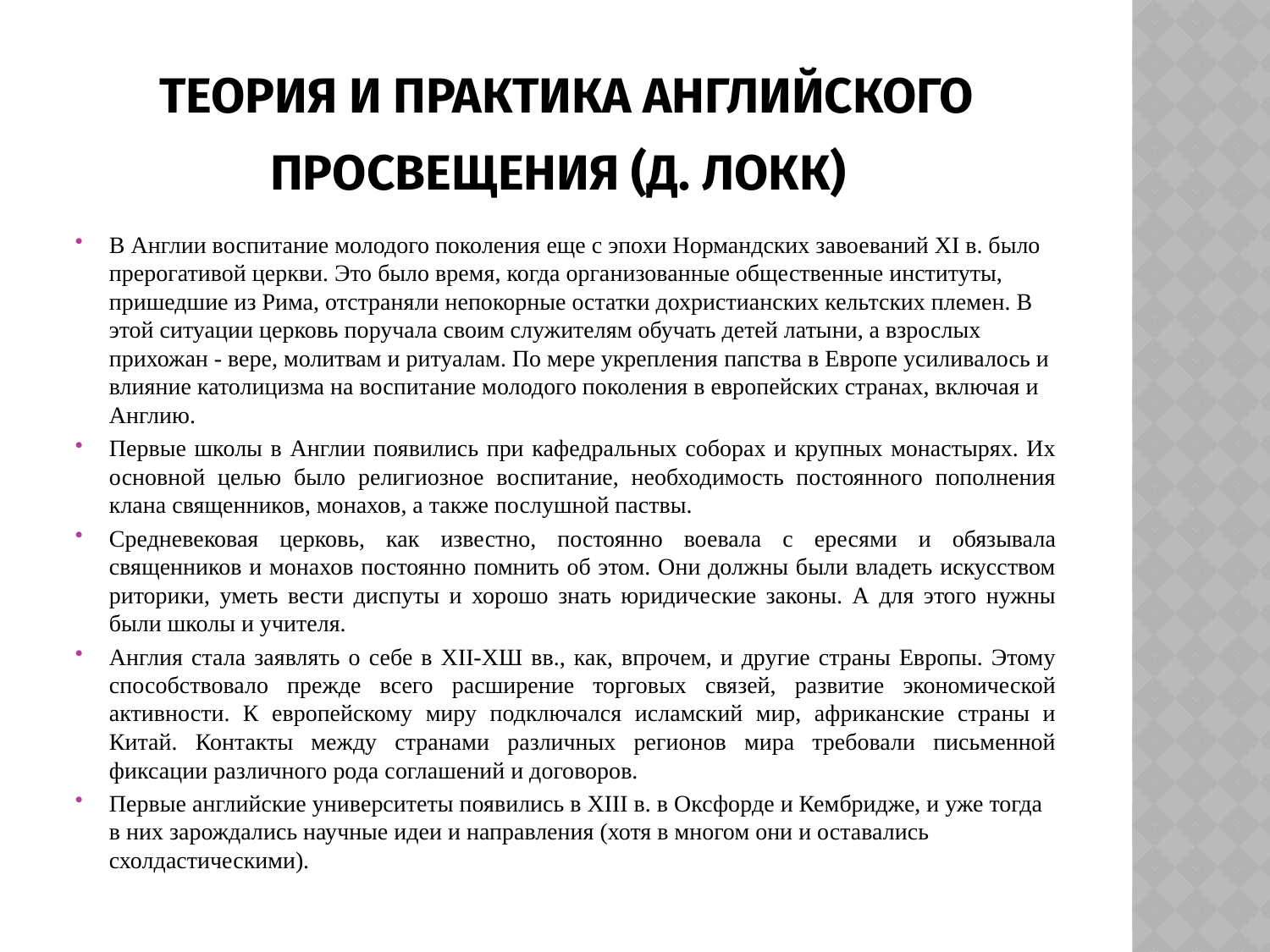

# Теория и практика английского просвещения (Д. Локк)
В Англии воспитание молодого поколения еще с эпохи Нормандских завоеваний XI в. было прерогативой церкви. Это было время, когда организованные общественные институты, пришедшие из Рима, отстраняли непокорные остатки дохристианских кельтских племен. В этой ситуации церковь поручала своим служителям обучать детей латыни, а взрослых прихожан - вере, молитвам и ритуалам. По мере укрепления папства в Европе усиливалось и влияние католицизма на воспитание молодого поколения в европейских странах, включая и Англию.
Первые школы в Англии появились при кафедральных соборах и крупных монастырях. Их основной целью было религиозное воспитание, необходимость постоянного пополнения клана священников, монахов, а также послушной паствы.
Средневековая церковь, как известно, постоянно воевала с ересями и обязывала священников и монахов постоянно помнить об этом. Они должны были владеть искусством риторики, уметь вести диспуты и хорошо знать юридические законы. А для этого нужны были школы и учителя.
Англия стала заявлять о себе в ХІІ-ХШ вв., как, впрочем, и другие страны Европы. Этому способствовало прежде всего расширение торговых связей, развитие экономической активности. К европейскому миру подключался исламский мир, африканские страны и Китай. Контакты между странами различных регионов мира требовали письменной фиксации различного рода соглашений и договоров.
Первые английские университеты появились в XIII в. в Оксфорде и Кембридже, и уже тогда в них зарождались научные идеи и направления (хотя в многом они и оставались схолдастическими).